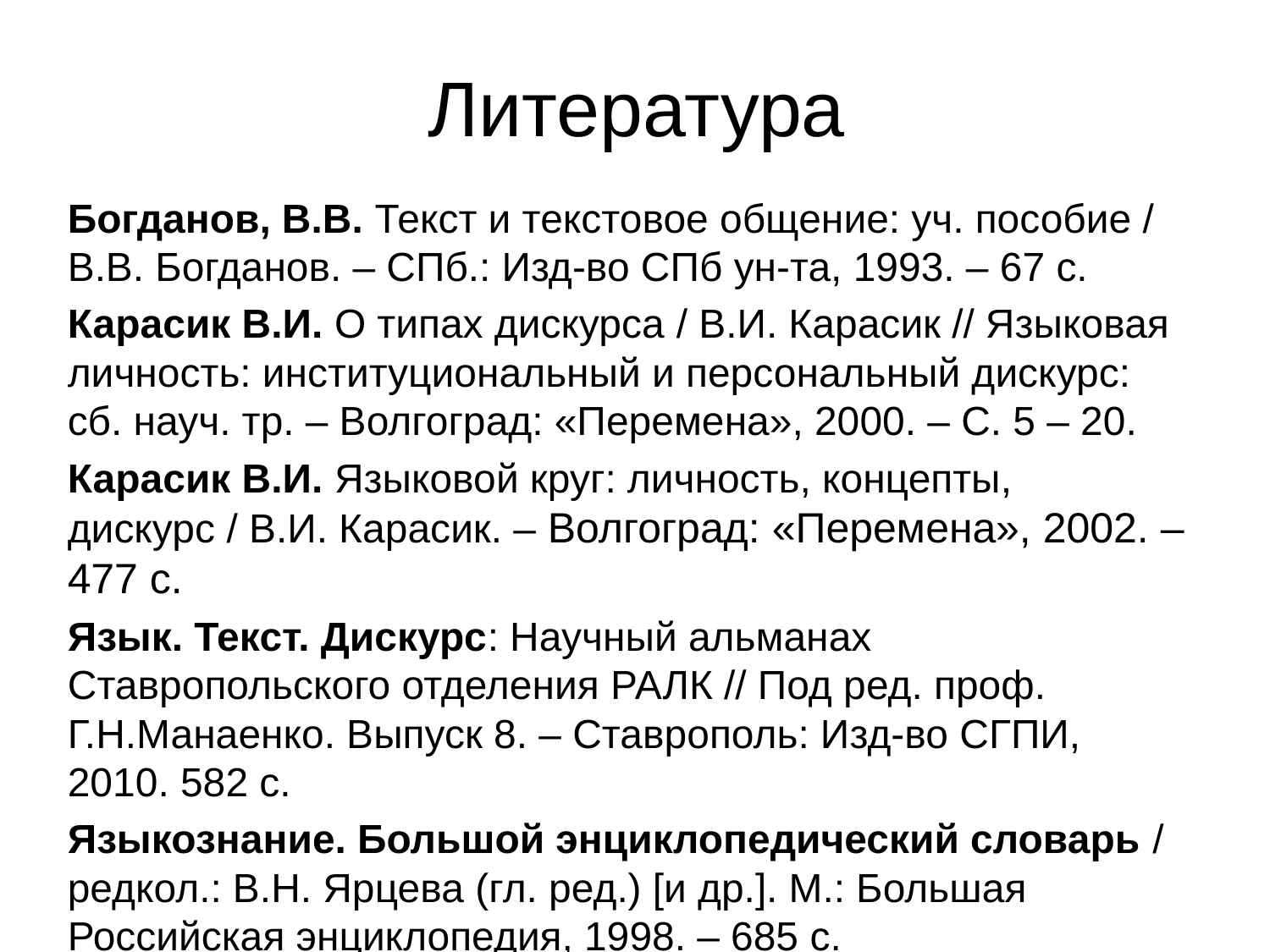

# Литература
Богданов, В.В. Текст и текстовое общение: уч. пособие / В.В. Богданов. – СПб.: Изд-во СПб ун-та, 1993. – 67 с.
Карасик В.И. О типах дискурса / В.И. Карасик // Языковая личность: институциональный и персональный дискурс: сб. науч. тр. – Волгоград: «Перемена», 2000. – С. 5 – 20.
Карасик В.И. Языковой круг: личность, концепты, дискурс / В.И. Карасик. – Волгоград: «Перемена», 2002. – 477 с.
Язык. Текст. Дискурс: Научный альманах Ставропольского отделения РАЛК // Под ред. проф. Г.Н.Манаенко. Выпуск 8. – Ставрополь: Изд-во СГПИ, 2010. 582 с.
Языкознание. Большой энциклопедический словарь / редкол.: В.Н. Ярцева (гл. ред.) [и др.]. М.: Большая Российская энциклопедия, 1998. – 685 с.